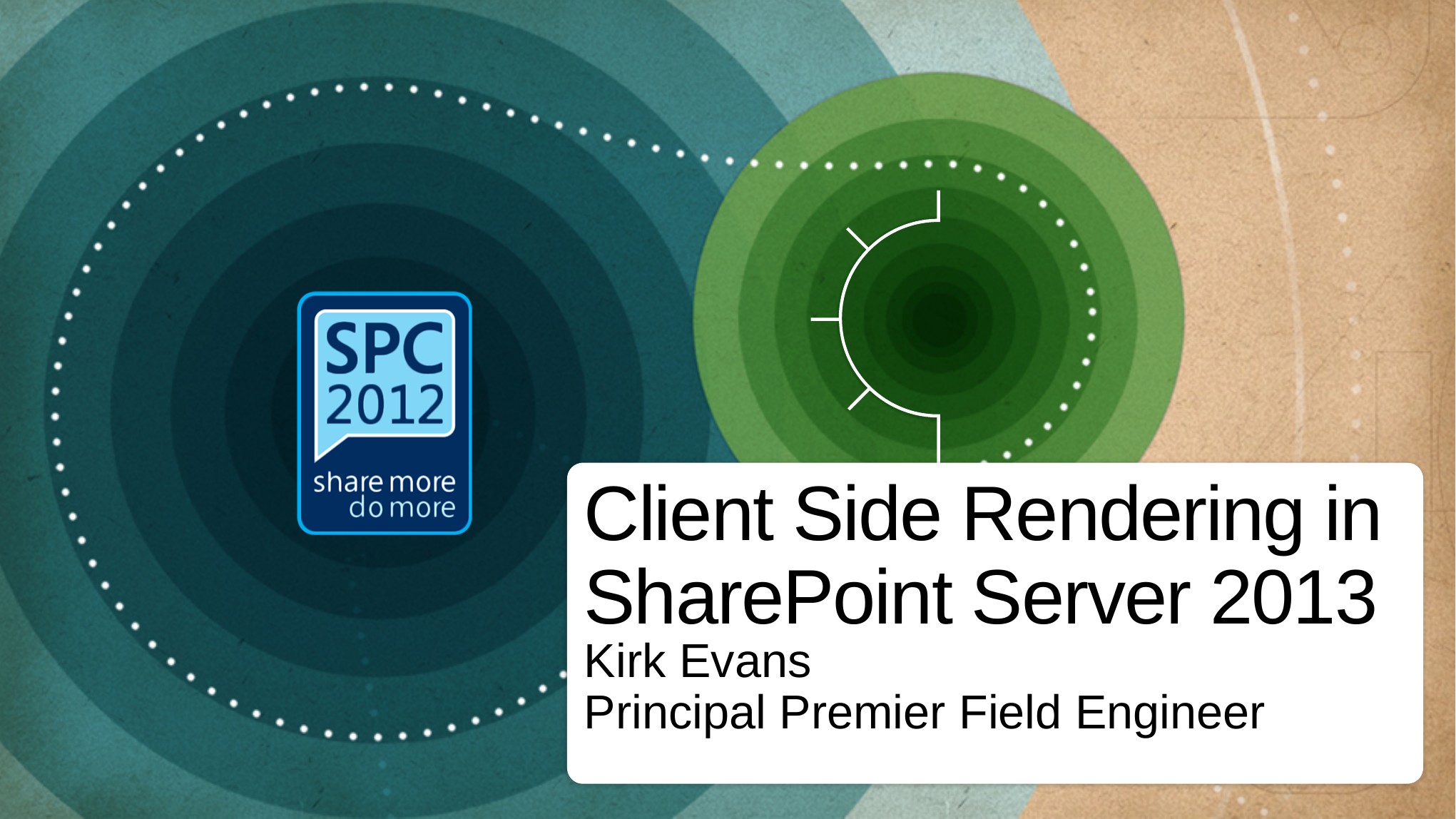

# Client Side Rendering in SharePoint Server 2013
Kirk Evans
Principal Premier Field Engineer